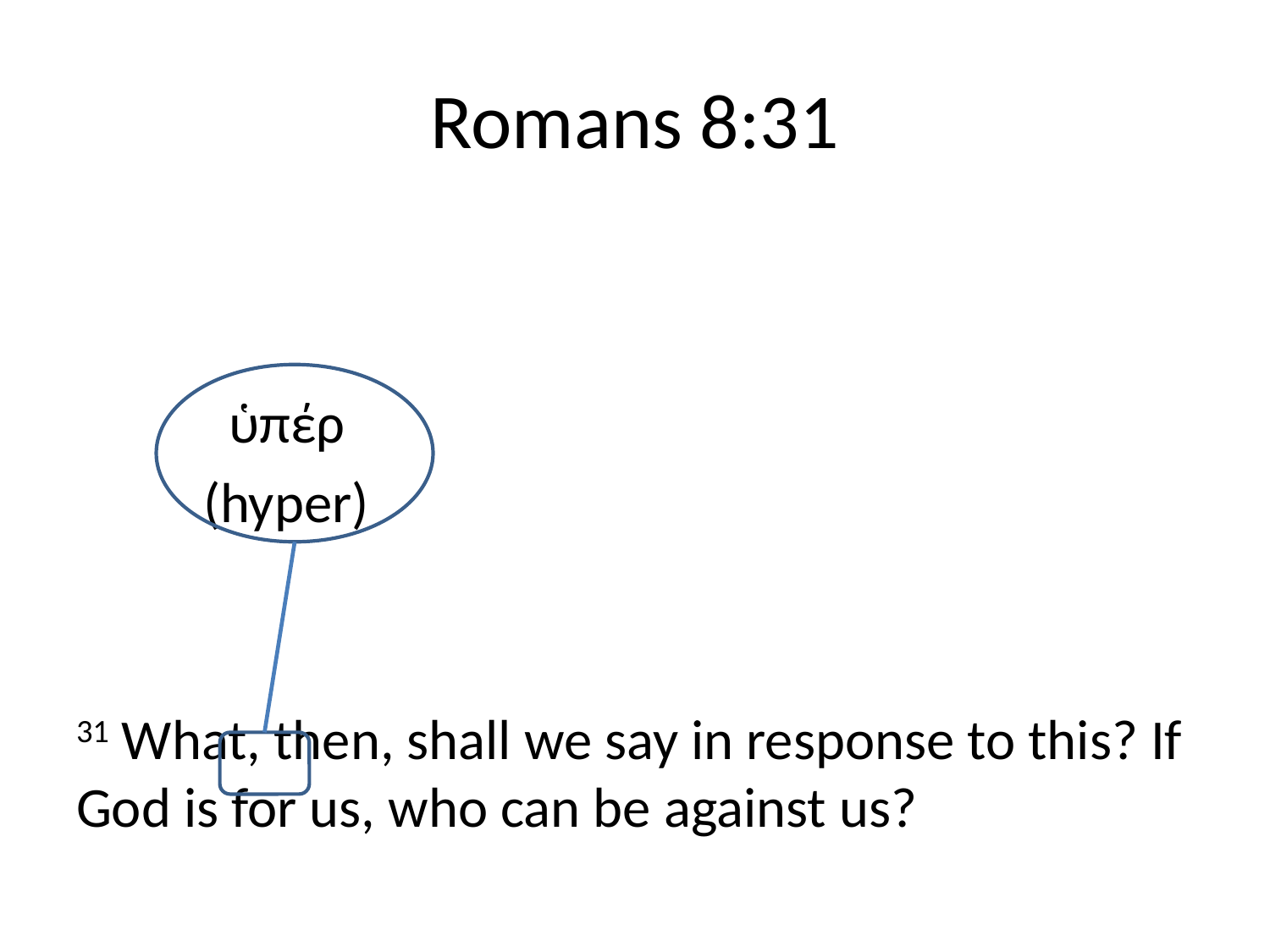

# Romans 8:31

	  ὑπέρ
	(hyper)

31 What, then, shall we say in response to this? If God is for us, who can be against us?